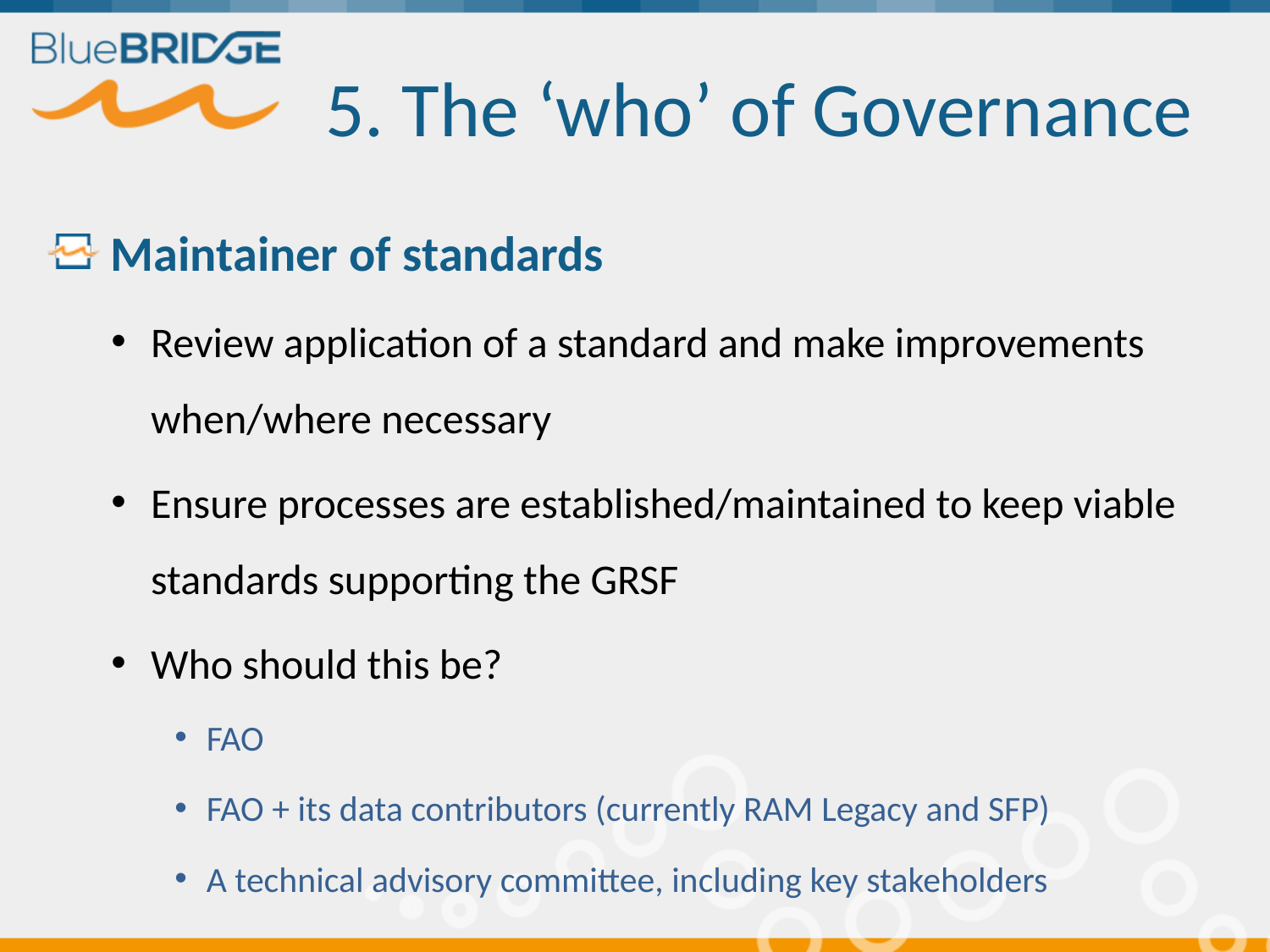

# 5. The ‘who’ of Governance
 Maintainer of standards
Review application of a standard and make improvements when/where necessary
Ensure processes are established/maintained to keep viable standards supporting the GRSF
Who should this be?
FAO
FAO + its data contributors (currently RAM Legacy and SFP)
A technical advisory committee, including key stakeholders